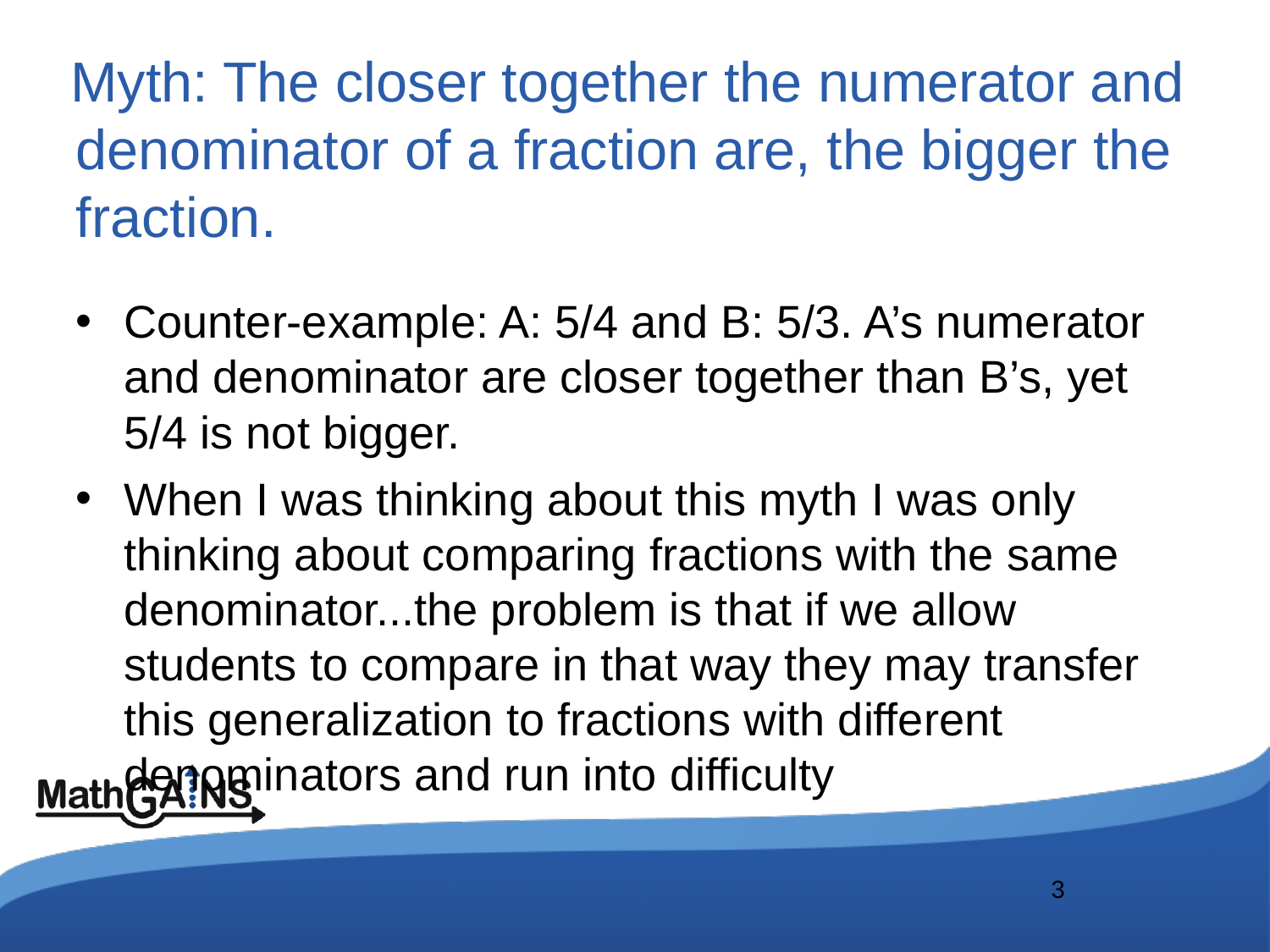

# Myth: The closer together the numerator and denominator of a fraction are, the bigger the fraction.
Counter-example: A: 5/4 and B: 5/3. A’s numerator and denominator are closer together than B’s, yet 5/4 is not bigger.
When I was thinking about this myth I was only thinking about comparing fractions with the same denominator...the problem is that if we allow students to compare in that way they may transfer this generalization to fractions with different denominators and run into difficulty
3